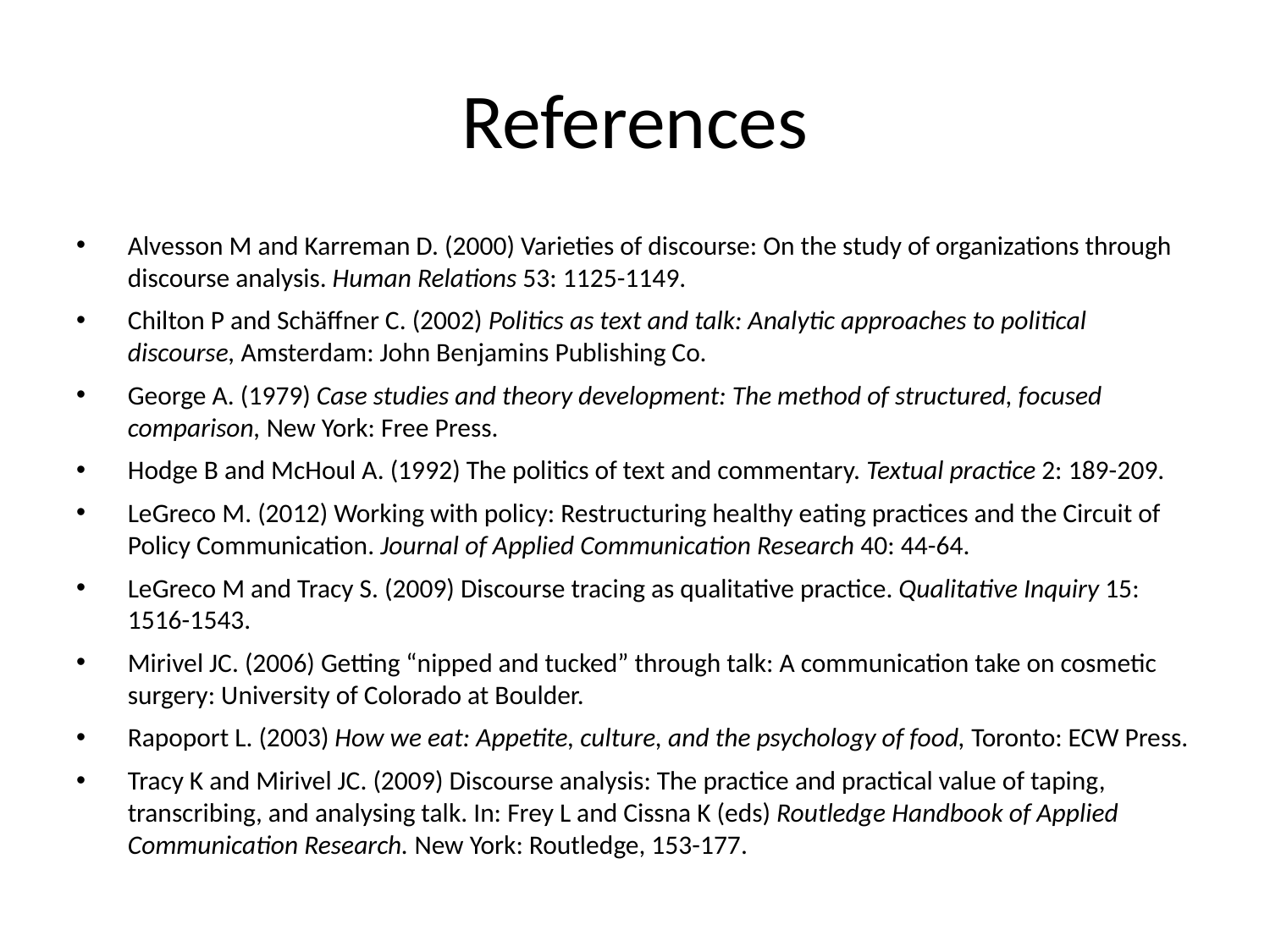

# References
Alvesson M and Karreman D. (2000) Varieties of discourse: On the study of organizations through discourse analysis. Human Relations 53: 1125-1149.
Chilton P and Schäffner C. (2002) Politics as text and talk: Analytic approaches to political discourse, Amsterdam: John Benjamins Publishing Co.
George A. (1979) Case studies and theory development: The method of structured, focused comparison, New York: Free Press.
Hodge B and McHoul A. (1992) The politics of text and commentary. Textual practice 2: 189-209.
LeGreco M. (2012) Working with policy: Restructuring healthy eating practices and the Circuit of Policy Communication. Journal of Applied Communication Research 40: 44-64.
LeGreco M and Tracy S. (2009) Discourse tracing as qualitative practice. Qualitative Inquiry 15: 1516-1543.
Mirivel JC. (2006) Getting “nipped and tucked” through talk: A communication take on cosmetic surgery: University of Colorado at Boulder.
Rapoport L. (2003) How we eat: Appetite, culture, and the psychology of food, Toronto: ECW Press.
Tracy K and Mirivel JC. (2009) Discourse analysis: The practice and practical value of taping, transcribing, and analysing talk. In: Frey L and Cissna K (eds) Routledge Handbook of Applied Communication Research. New York: Routledge, 153-177.